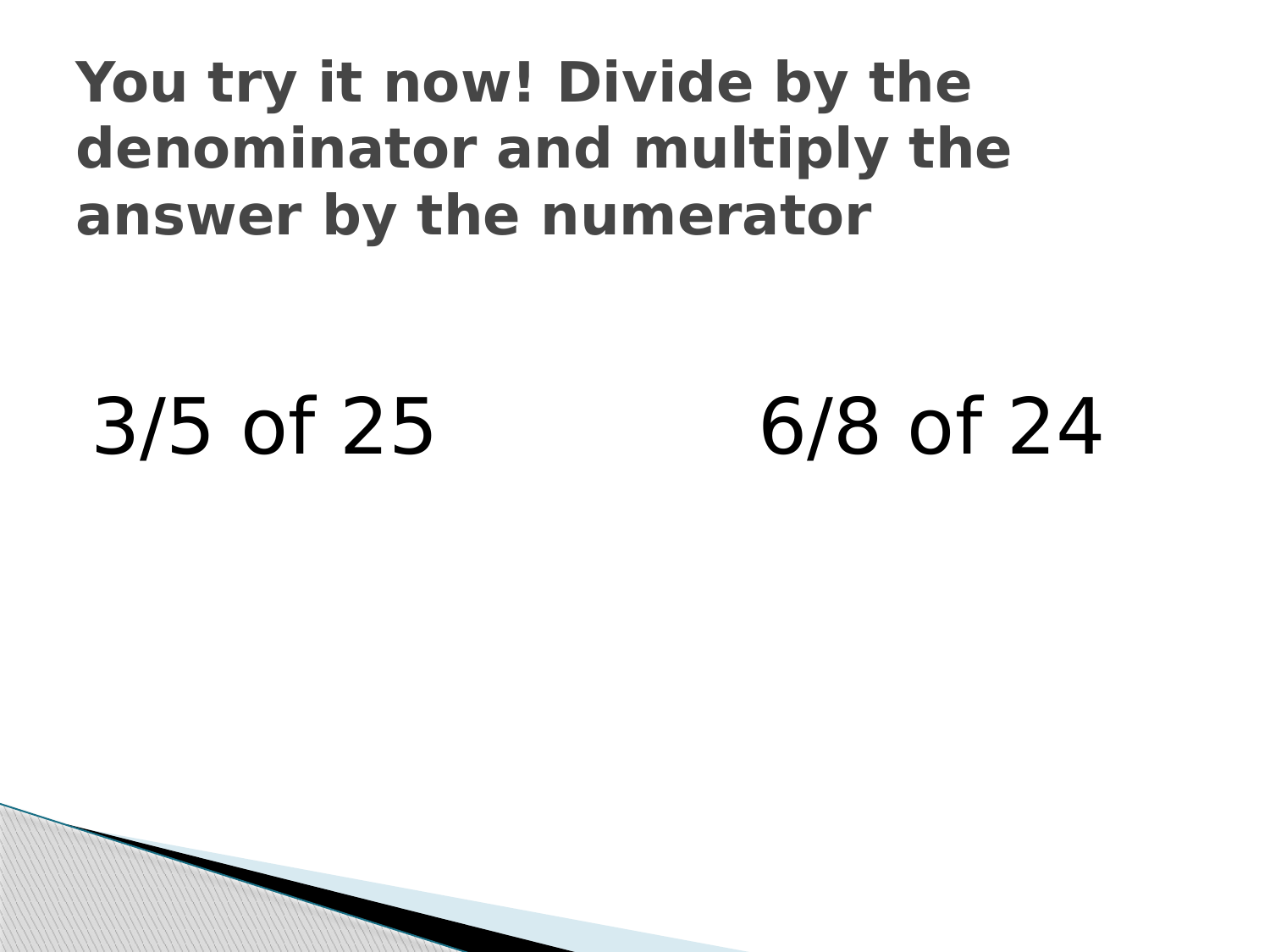

# You try it now! Divide by the denominator and multiply the answer by the numerator
3/5 of 25		     6/8 of 24